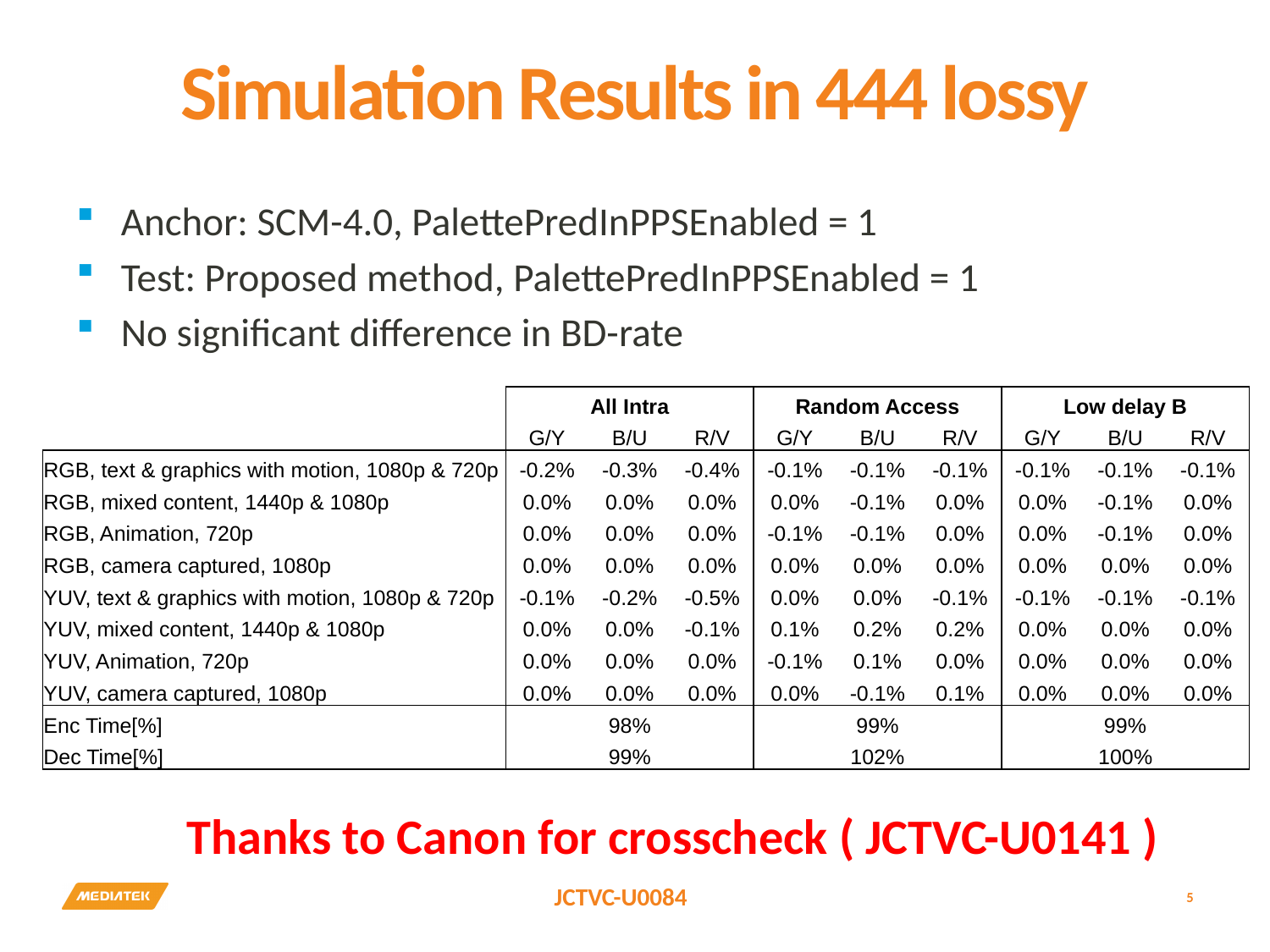

# Simulation Results in 444 lossy
Anchor: SCM-4.0, PalettePredInPPSEnabled = 1
Test: Proposed method, PalettePredInPPSEnabled = 1
No significant difference in BD-rate

|  | All Intra |  |  | Random Access |  |  | Low delay B |  |  |
| --- | --- | --- | --- | --- | --- | --- | --- | --- | --- |
|  | G/Y | B/U | R/V | G/Y | B/U | R/V | G/Y | B/U | R/V |
| RGB, text & graphics with motion, 1080p & 720p | -0.2% | -0.3% | -0.4% | -0.1% | -0.1% | -0.1% | -0.1% | -0.1% | -0.1% |
| RGB, mixed content, 1440p & 1080p | 0.0% | 0.0% | 0.0% | 0.0% | -0.1% | 0.0% | 0.0% | -0.1% | 0.0% |
| RGB, Animation, 720p | 0.0% | 0.0% | 0.0% | -0.1% | -0.1% | 0.0% | 0.0% | -0.1% | 0.0% |
| RGB, camera captured, 1080p | 0.0% | 0.0% | 0.0% | 0.0% | 0.0% | 0.0% | 0.0% | 0.0% | 0.0% |
| YUV, text & graphics with motion, 1080p & 720p | -0.1% | -0.2% | -0.5% | 0.0% | 0.0% | -0.1% | -0.1% | -0.1% | -0.1% |
| YUV, mixed content, 1440p & 1080p | 0.0% | 0.0% | -0.1% | 0.1% | 0.2% | 0.2% | 0.0% | 0.0% | 0.0% |
| YUV, Animation, 720p | 0.0% | 0.0% | 0.0% | -0.1% | 0.1% | 0.0% | 0.0% | 0.0% | 0.0% |
| YUV, camera captured, 1080p | 0.0% | 0.0% | 0.0% | 0.0% | -0.1% | 0.1% | 0.0% | 0.0% | 0.0% |
| Enc Time[%] | 98% |  |  | 99% |  |  | 99% |  |  |
| Dec Time[%] | 99% |  |  | 102% |  |  | 100% |  |  |
Thanks to Canon for crosscheck ( JCTVC-U0141 )
5